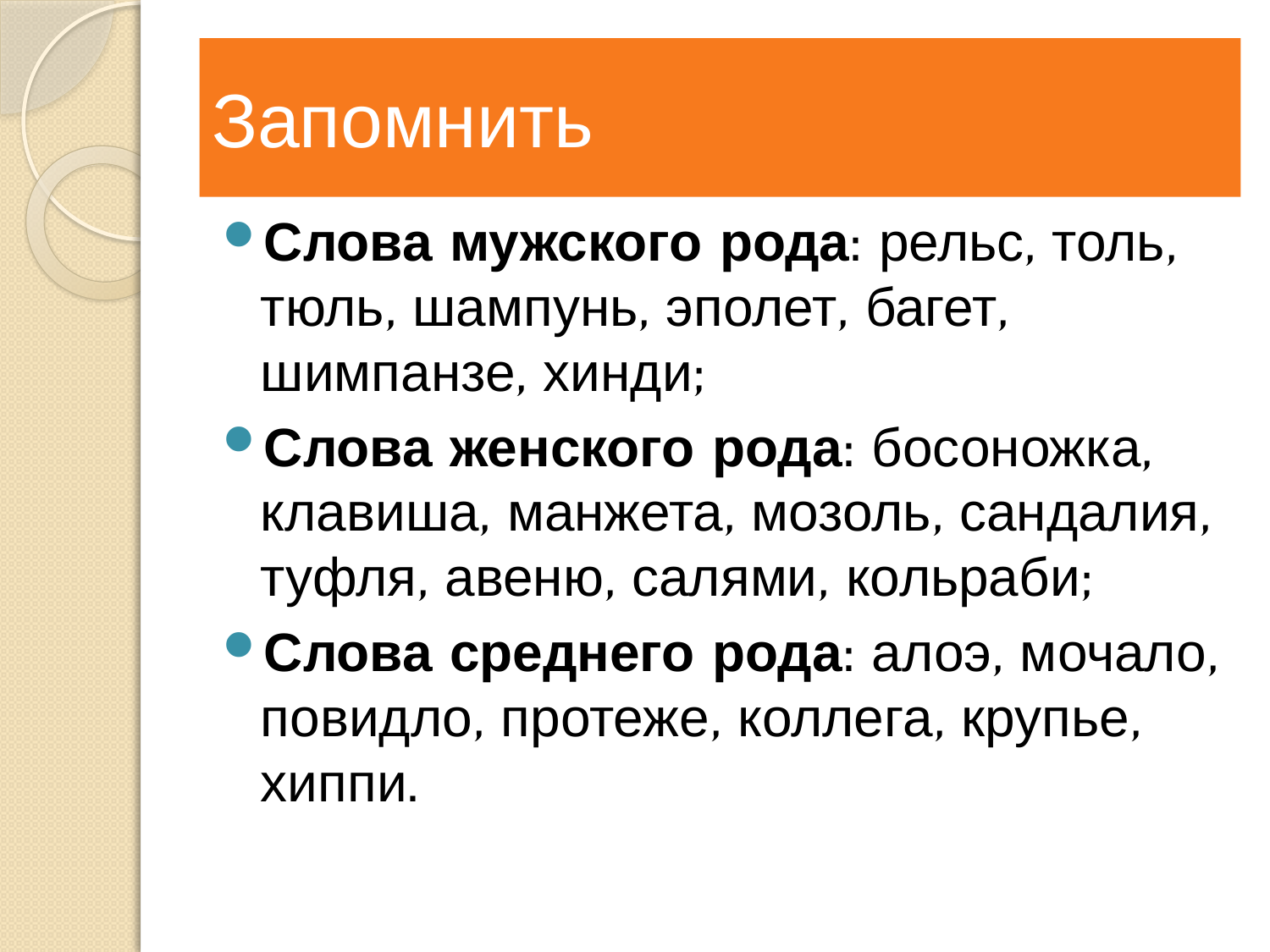

# Запомнить
Слова мужского рода: рельс, толь, тюль, шампунь, эполет, багет, шимпанзе, хинди;
Слова женского рода: босоножка, клавиша, манжета, мозоль, сандалия, туфля, авеню, салями, кольраби;
Слова среднего рода: алоэ, мочало, повидло, протеже, коллега, крупье, хиппи.